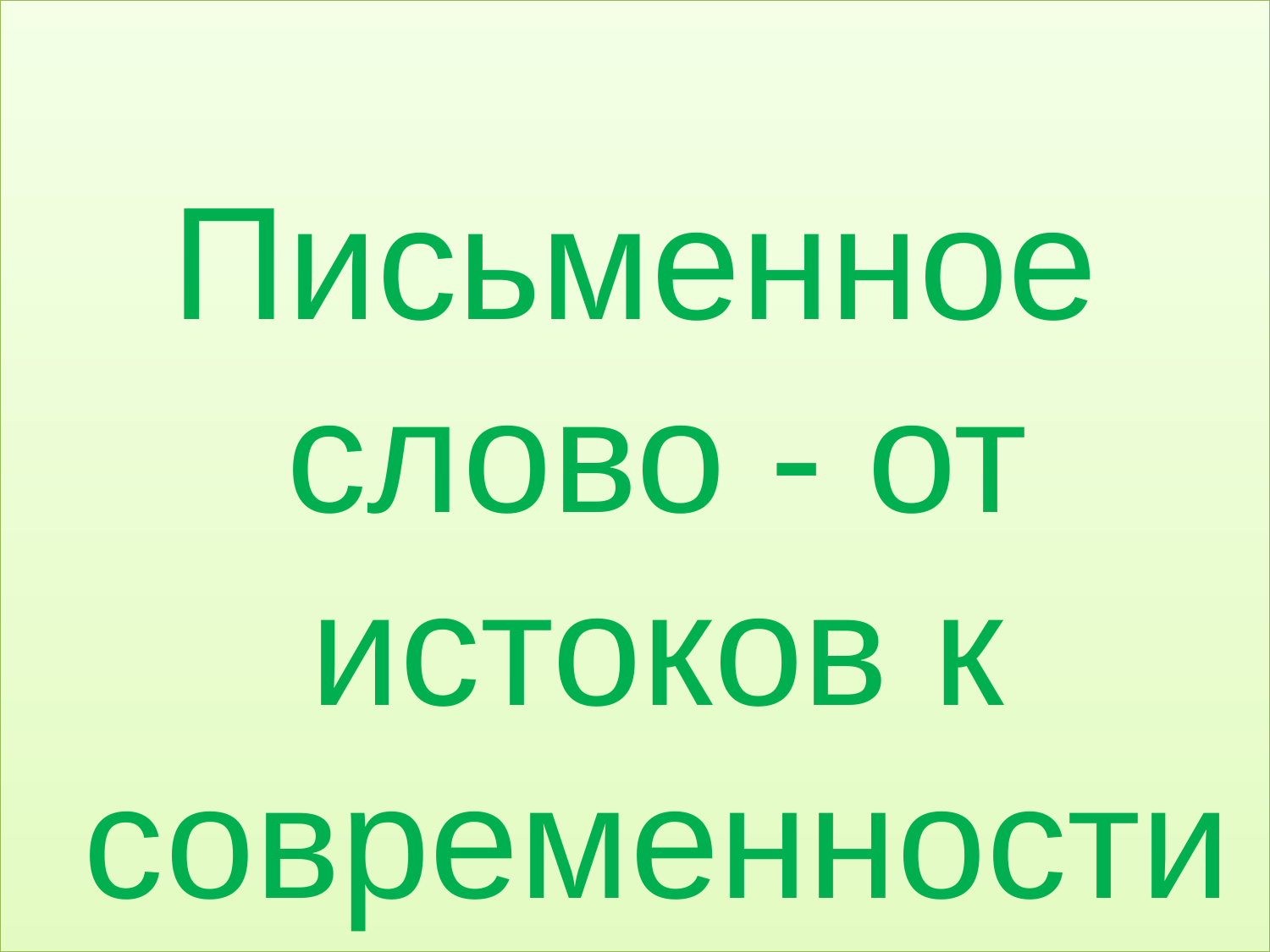

#

Письменное слово - от истоков к современности